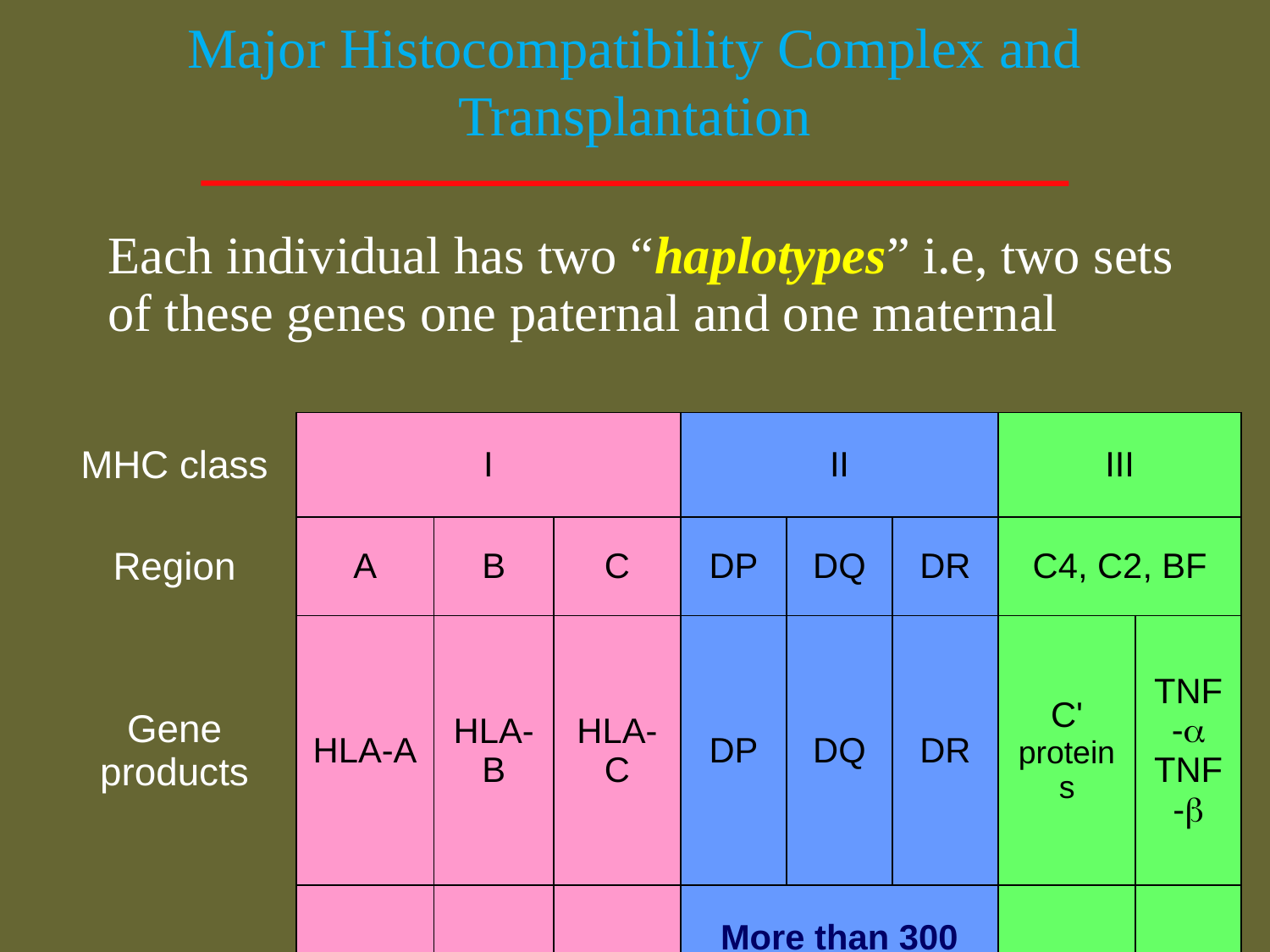

# Major Histocompatibility Complex and Transplantation

Each individual has two “haplotypes” i.e, two sets of these genes one paternal and one maternal
| MHC class | I |  |  | II |  |  | III |  |
| --- | --- | --- | --- | --- | --- | --- | --- | --- |
| Region | A | B | C | DP | DQ | DR | C4, C2, BF |  |
| Gene products | HLA-A | HLA-B | HLA-C | DP | DQ | DR | C' proteins | TNF-α TNF-β |
| Polymorphisms | 47 | 88 | 29 | More than 300 HLA-D |  |  |  |  |